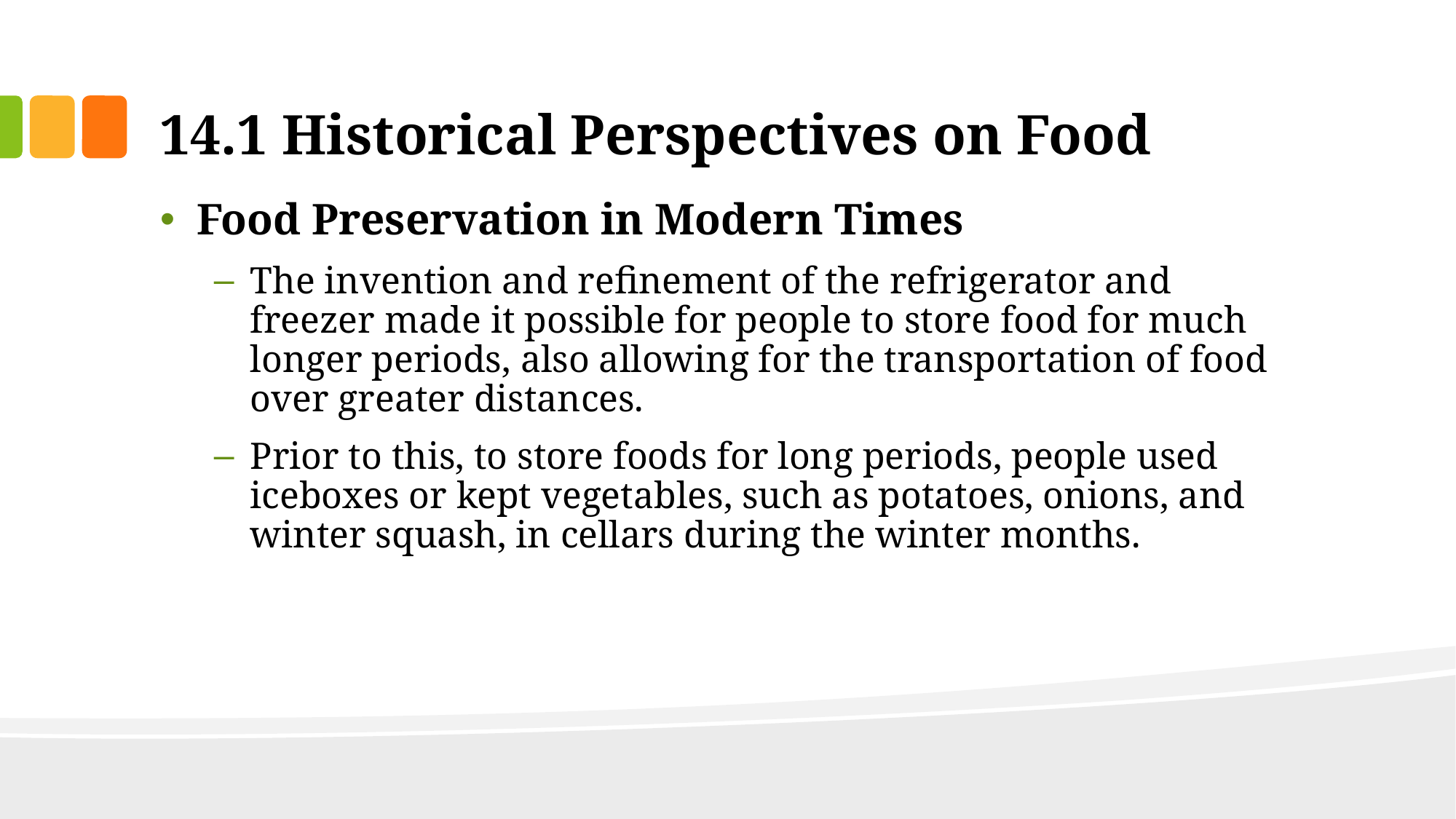

# 14.1 Historical Perspectives on Food
Food Preservation in Modern Times
The invention and refinement of the refrigerator and freezer made it possible for people to store food for much longer periods, also allowing for the transportation of food over greater distances.
Prior to this, to store foods for long periods, people used iceboxes or kept vegetables, such as potatoes, onions, and winter squash, in cellars during the winter months.